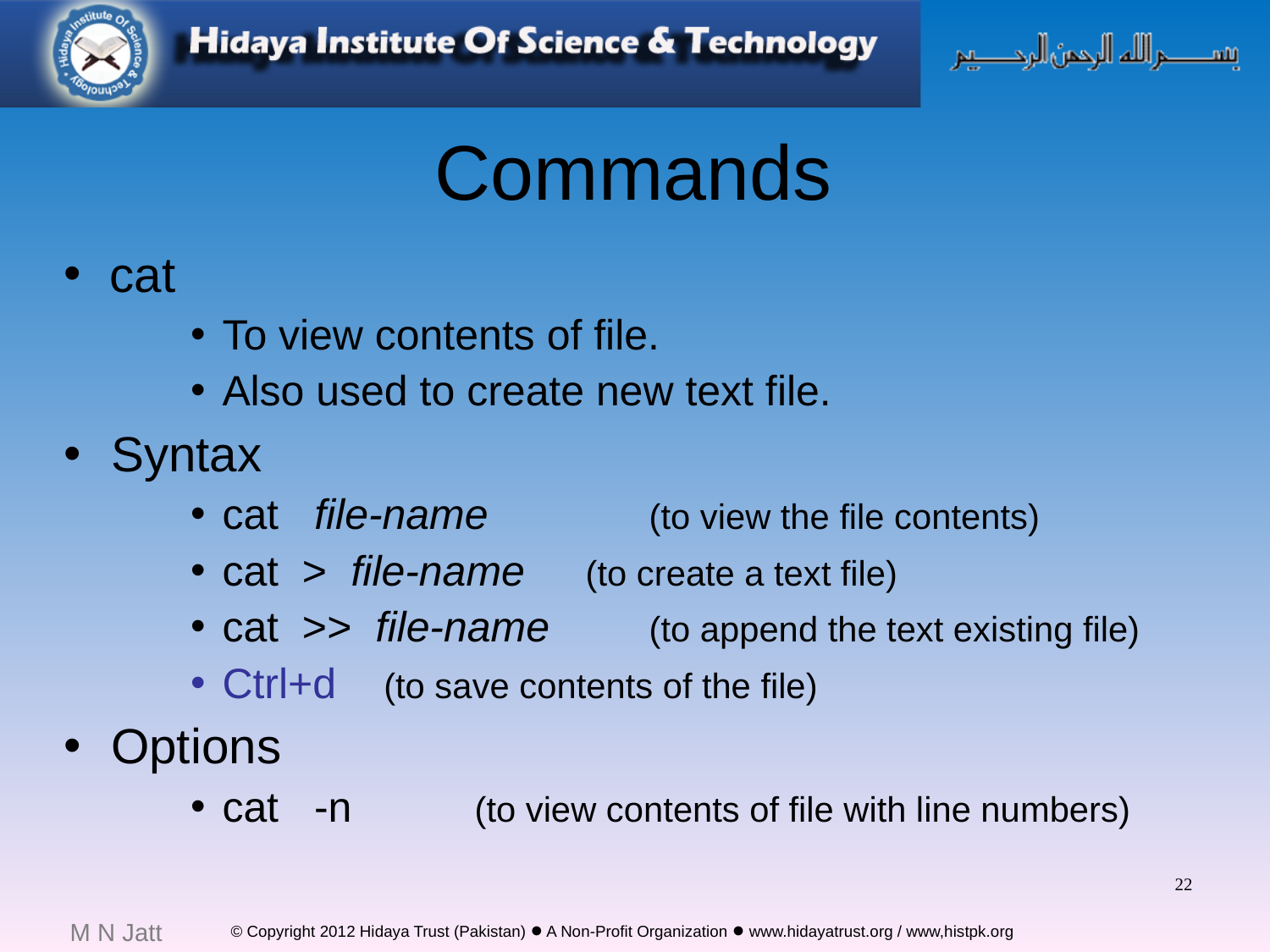

# Commands
cat
To view contents of file.
Also used to create new text file.
Syntax
cat   file-name		    (to view the file contents)
cat  >  file-name	    (to create a text file)
cat  >>  file-name 	    (to append the text existing file)
Ctrl+d    (to save contents of the file)
Options
cat   -n		(to view contents of file with line numbers)

22